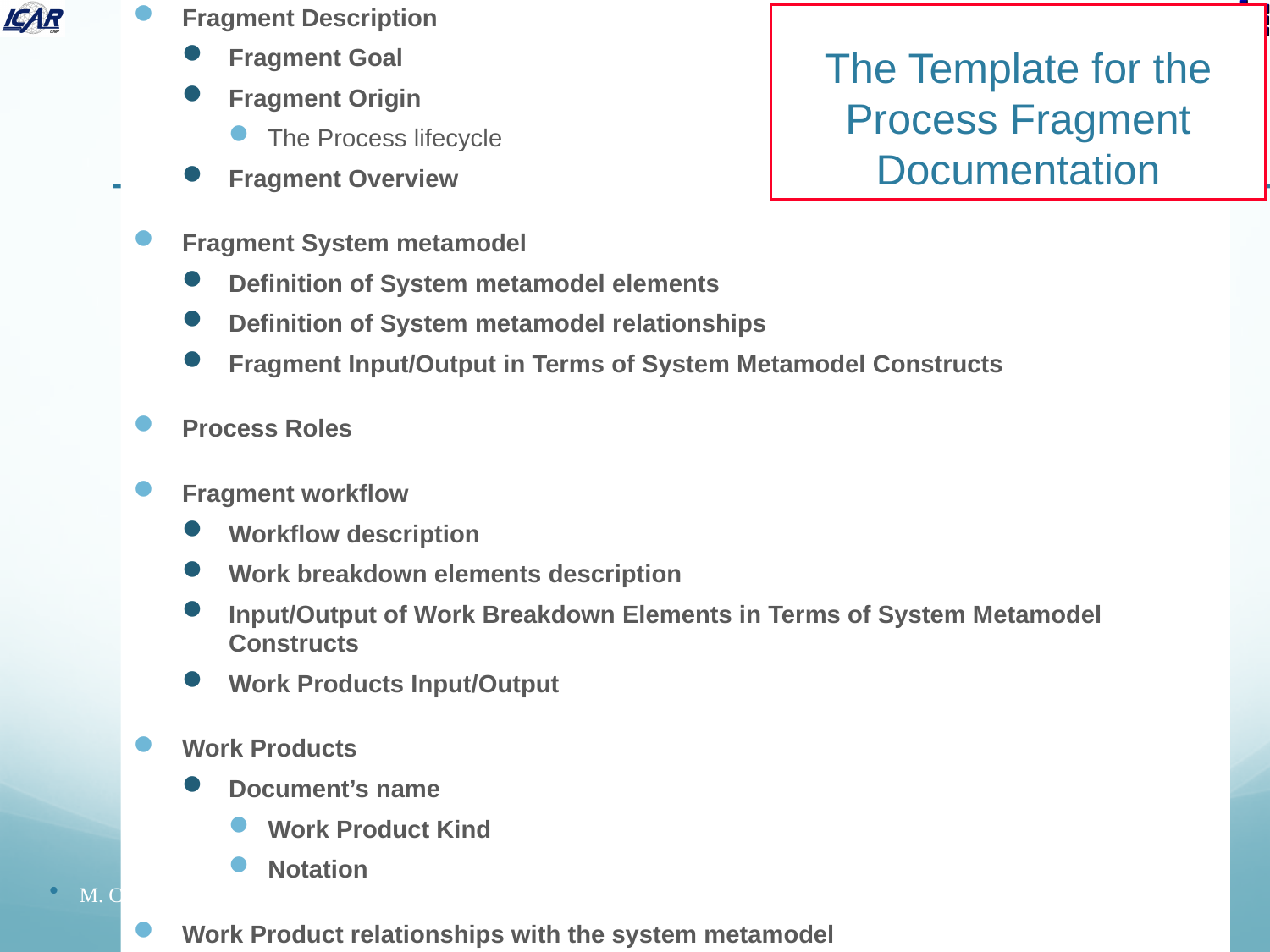

Fragment Description
Fragment Goal
Fragment Origin
The Process lifecycle
Fragment Overview
Fragment System metamodel
Definition of System metamodel elements
Definition of System metamodel relationships
Fragment Input/Output in Terms of System Metamodel Constructs
Process Roles
Fragment workflow
Workflow description
Work breakdown elements description
Input/Output of Work Breakdown Elements in Terms of System Metamodel Constructs
Work Products Input/Output
Work Products
Document’s name
Work Product Kind
Notation
Work Product relationships with the system metamodel
Guidelines
Enactment Guidelines
Reuse Guidelines
Composition
Dependency Relationship with other fragments
References

# The Template for the Process Fragment Documentation
M. Cossentino, V. Seidita - AOSE TFG - 15, Dec. 2010
12